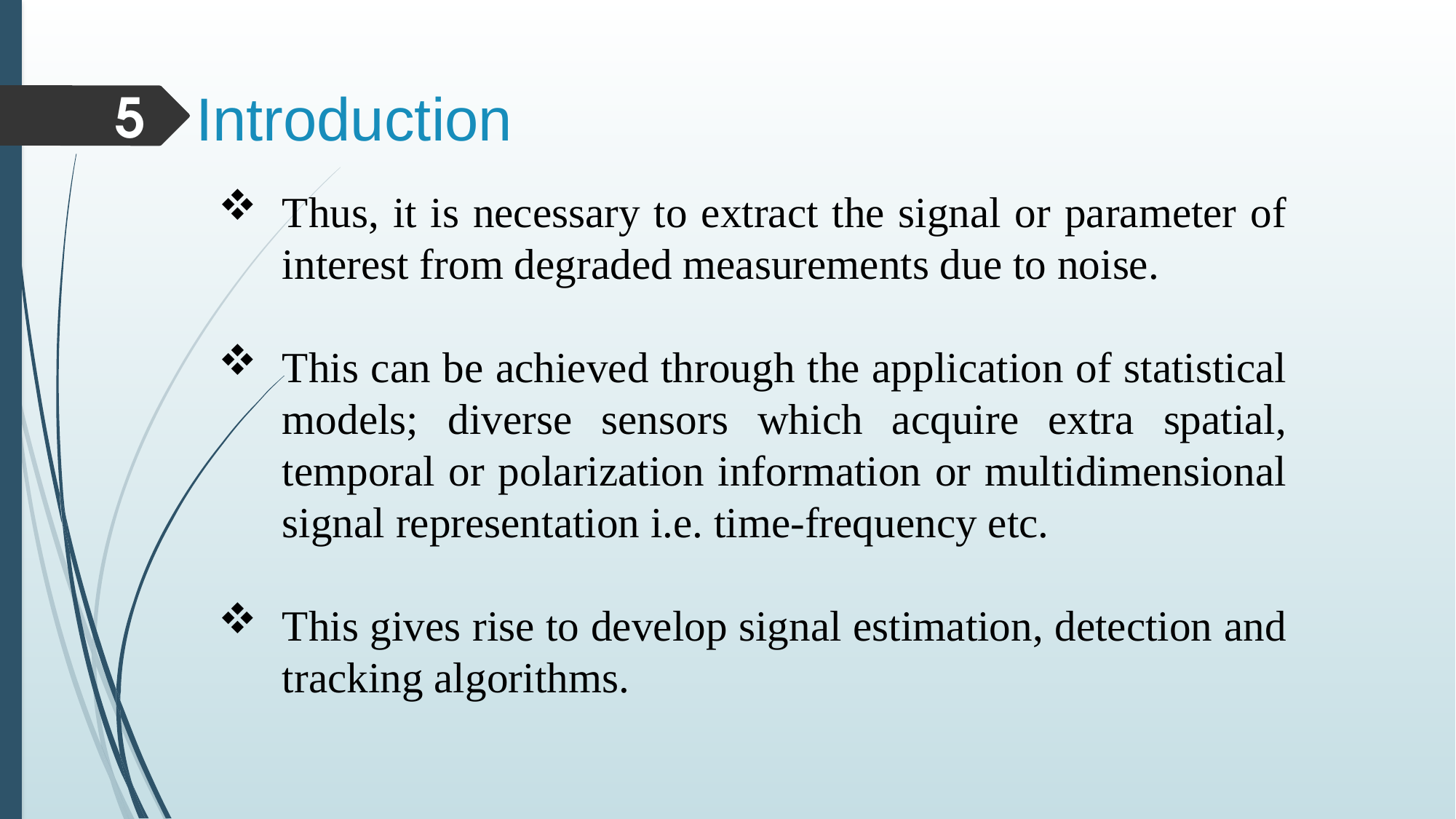

# Introduction
5
Thus, it is necessary to extract the signal or parameter of interest from degraded measurements due to noise.

This can be achieved through the application of statistical models; diverse sensors which acquire extra spatial, temporal or polarization information or multidimensional signal representation i.e. time-frequency etc.

This gives rise to develop signal estimation, detection and tracking algorithms.